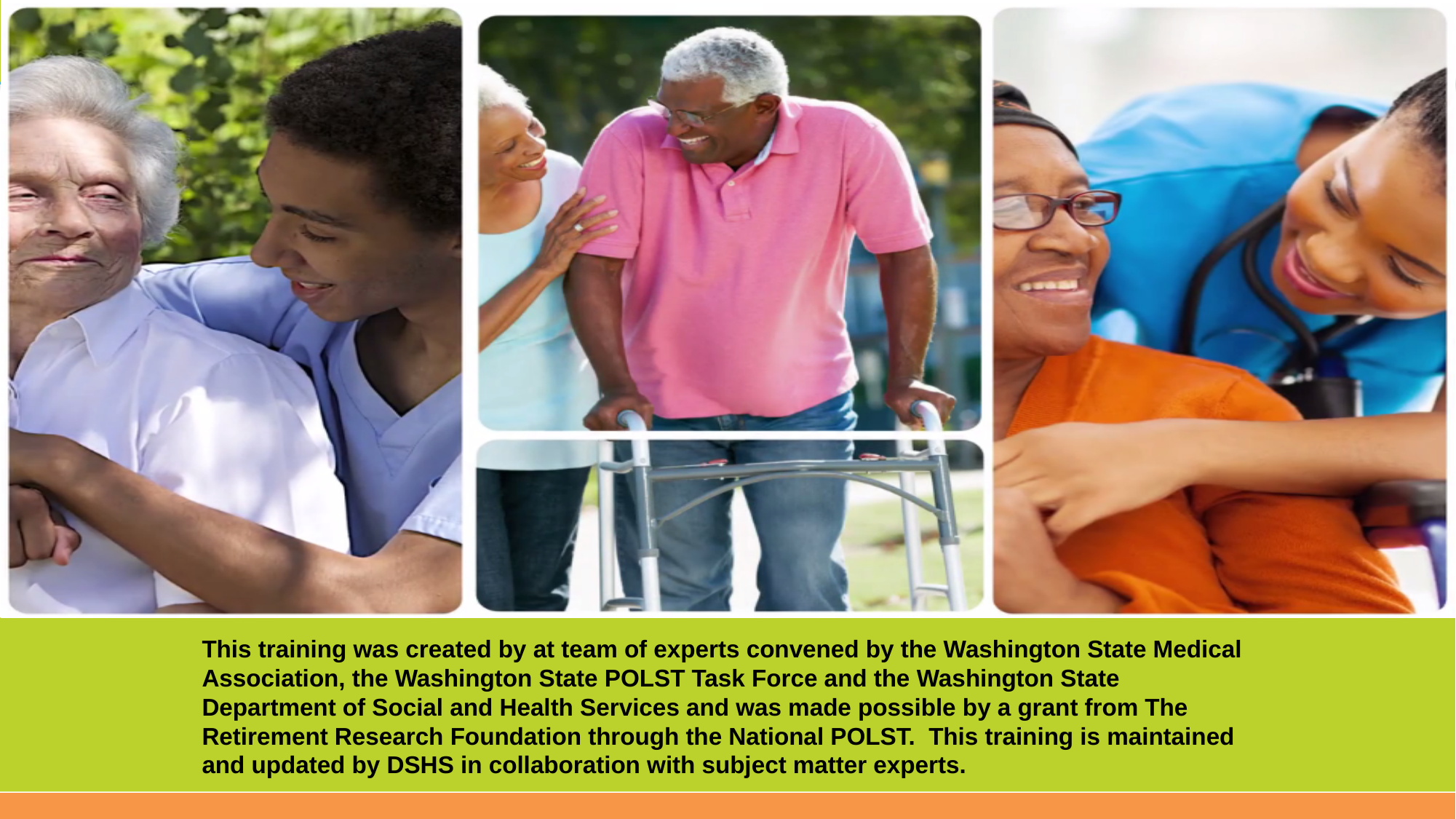

This training was created by at team of experts convened by the Washington State Medical Association, the Washington State POLST Task Force and the Washington State Department of Social and Health Services and was made possible by a grant from The Retirement Research Foundation through the National POLST.  This training is maintained and updated by DSHS in collaboration with subject matter experts.